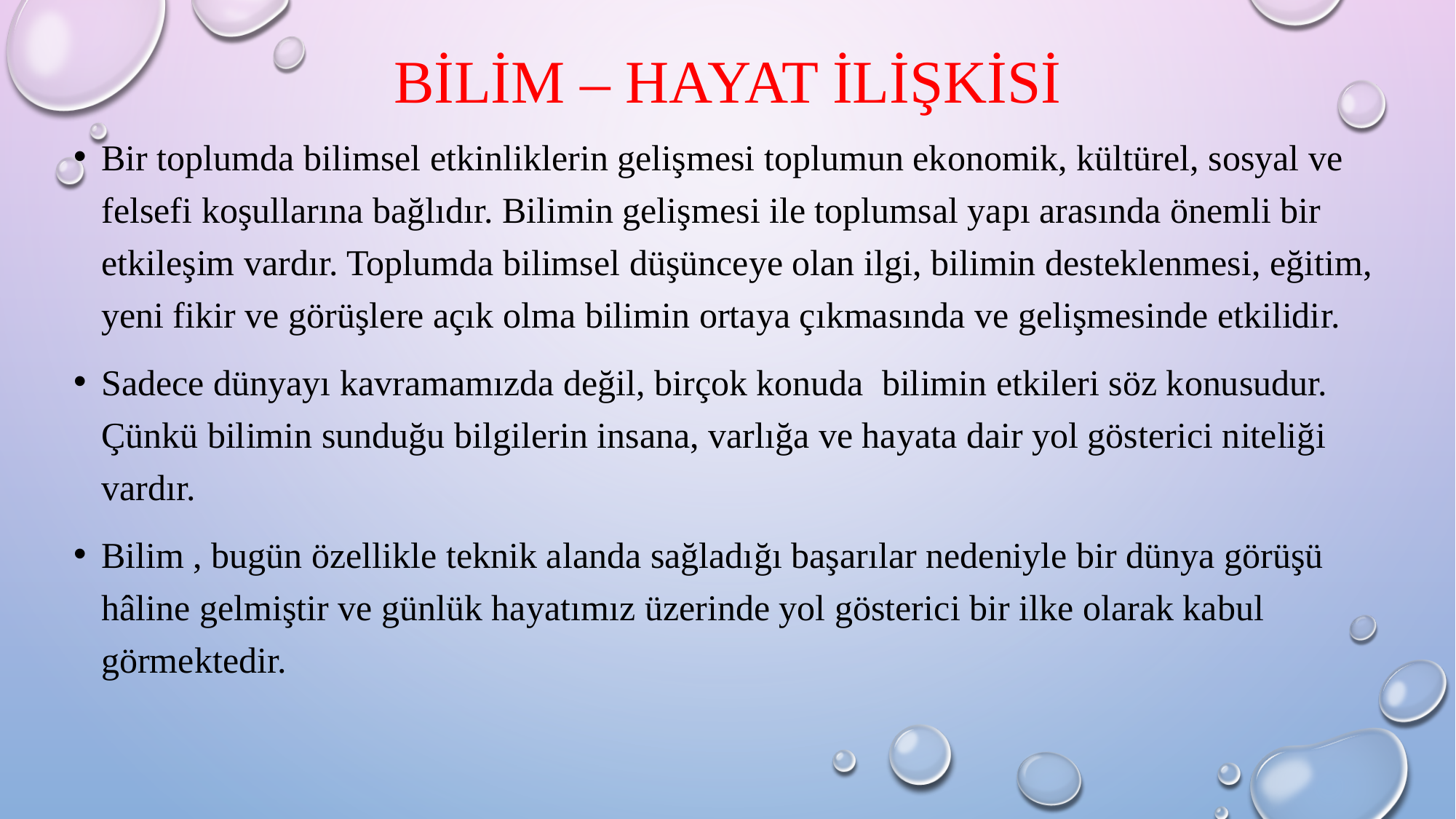

# Bilim – hayat ilişkisi
Bir toplumda bilimsel etkinliklerin gelişmesi toplumun ekonomik, kültürel, sosyal ve felsefi koşullarına bağlıdır. Bilimin gelişmesi ile toplumsal yapı arasında önemli bir etkileşim vardır. Toplumda bilimsel düşünceye olan ilgi, bilimin desteklenmesi, eğitim, yeni fikir ve görüşlere açık olma bilimin ortaya çıkmasında ve gelişmesinde etkilidir.
Sadece dünyayı kavramamızda değil, birçok konuda  bilimin etkileri söz konusudur. Çünkü bilimin sunduğu bilgilerin insana, varlığa ve hayata dair yol gösterici niteliği vardır.
Bilim , bugün özellikle teknik alanda sağladığı başarılar nedeniyle bir dünya görüşü hâline gelmiştir ve günlük hayatımız üzerinde yol gösterici bir ilke olarak kabul görmektedir.